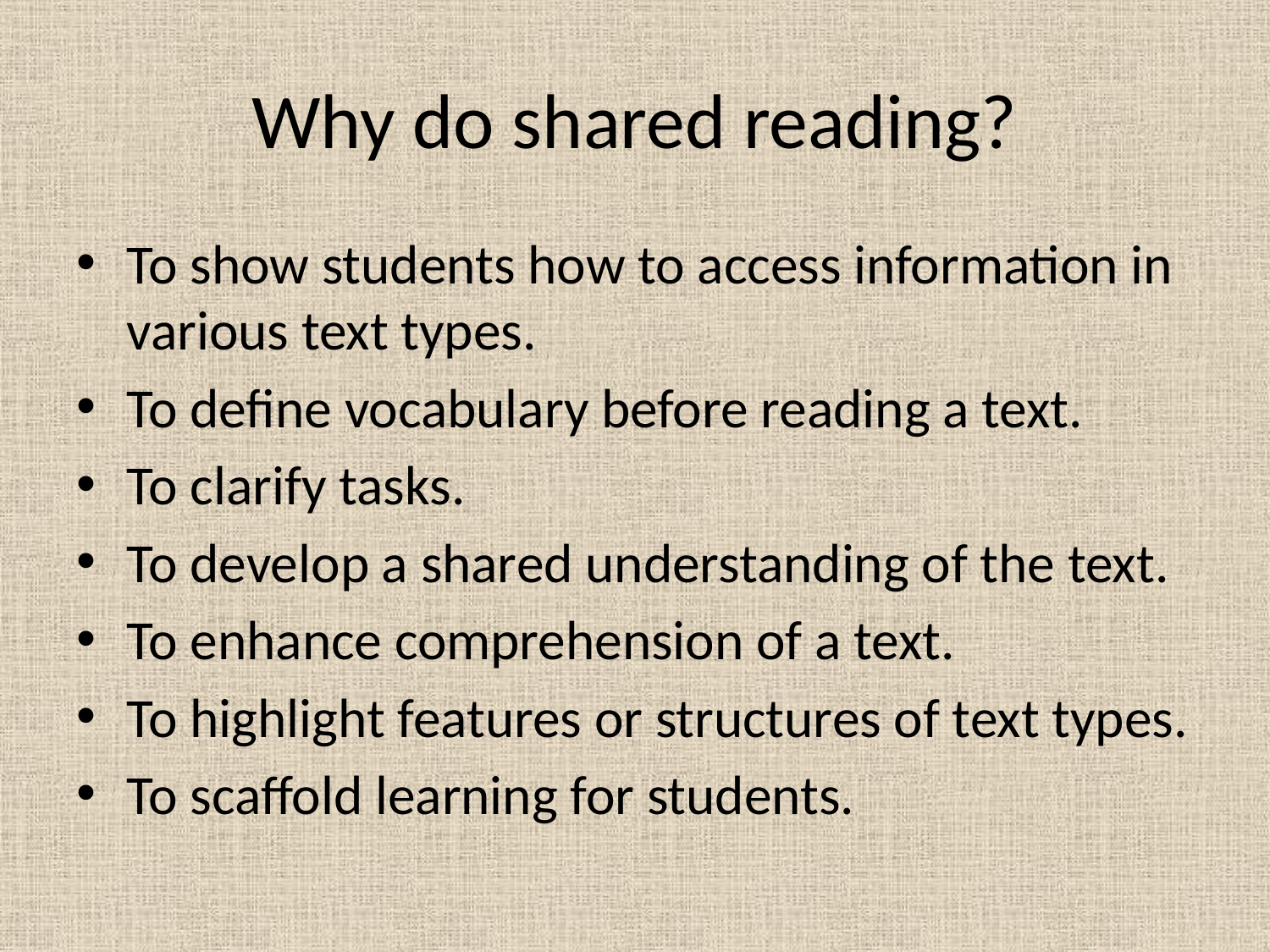

# Why do shared reading?
To show students how to access information in various text types.
To define vocabulary before reading a text.
To clarify tasks.
To develop a shared understanding of the text.
To enhance comprehension of a text.
To highlight features or structures of text types.
To scaffold learning for students.